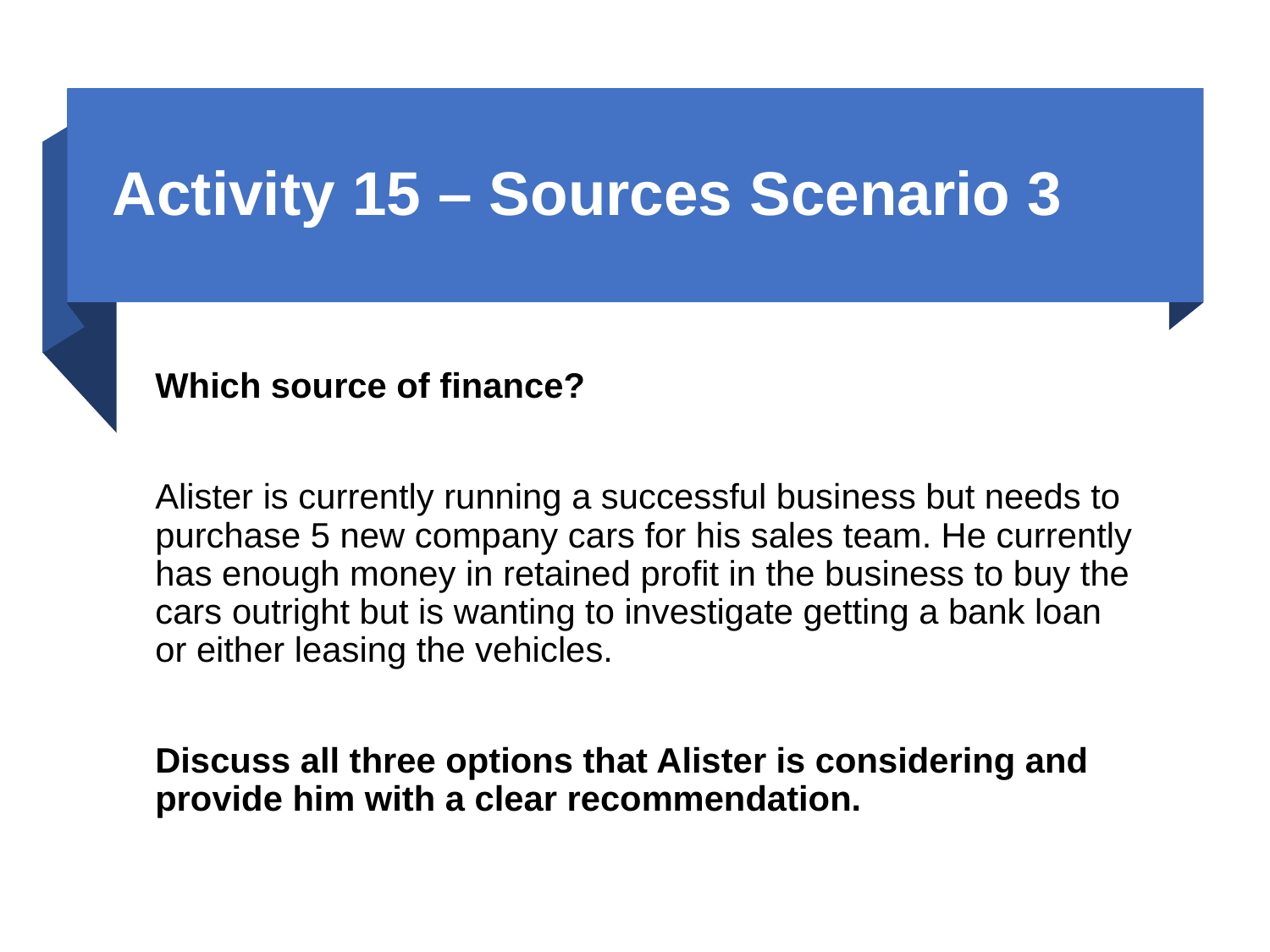

# Activity 15 – Sources Scenario 3

Which source of finance?

Alister is currently running a successful business but needs to purchase 5 new company cars for his sales team. He currently has enough money in retained profit in the business to buy the cars outright but is wanting to investigate getting a bank loan or either leasing the vehicles.

Discuss all three options that Alister is considering and provide him with a clear recommendation.